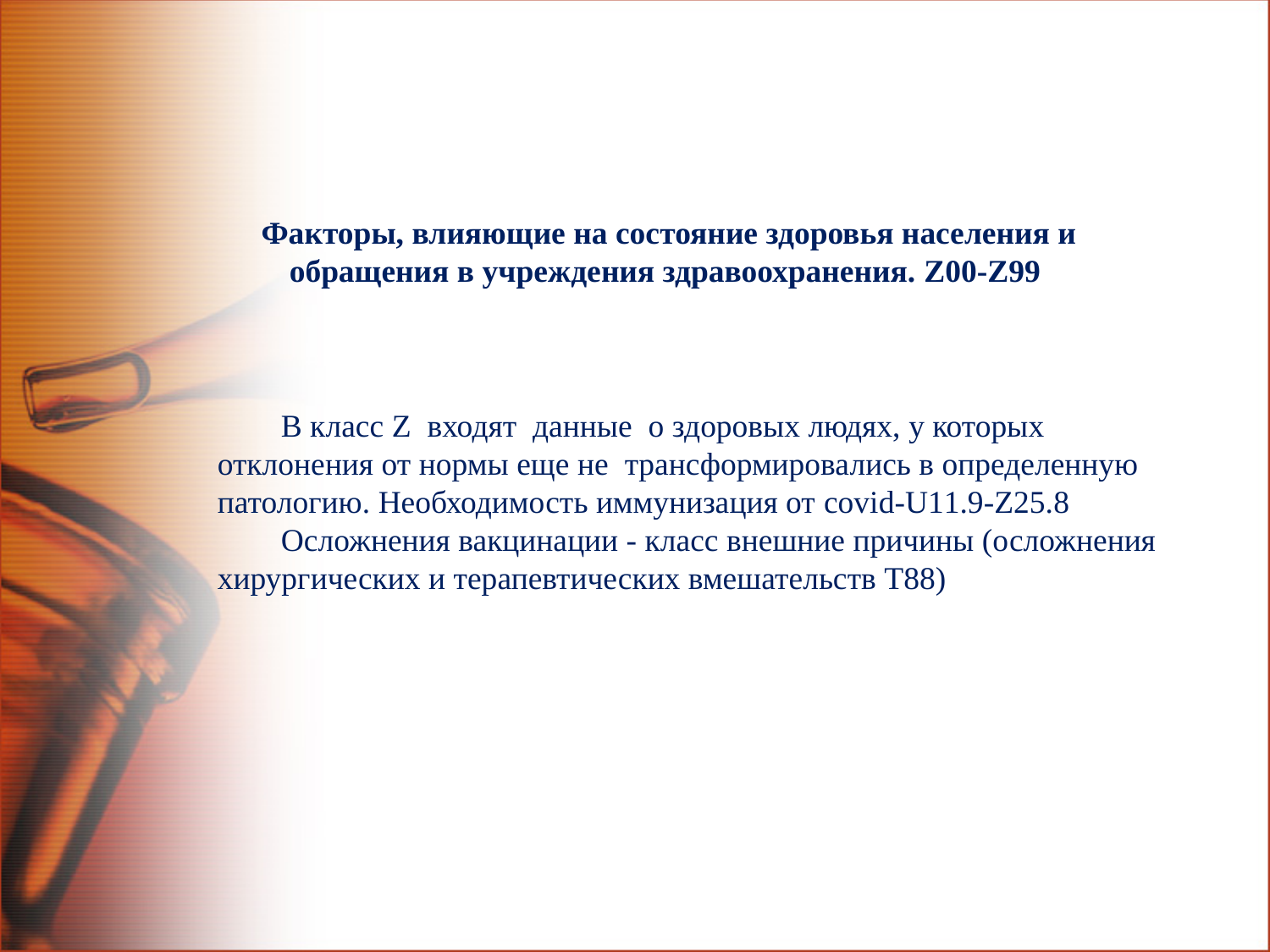

Факторы, влияющие на состояние здоровья населения и обращения в учреждения здравоохранения. Z00-Z99
В класс Z  входят  данные  о здоровых людях, у которых отклонения от нормы еще не  трансформировались в определенную патологию. Необходимость иммунизация от covid-U11.9-Z25.8
Осложнения вакцинации - класс внешние причины (осложнения хирургических и терапевтических вмешательств Т88)